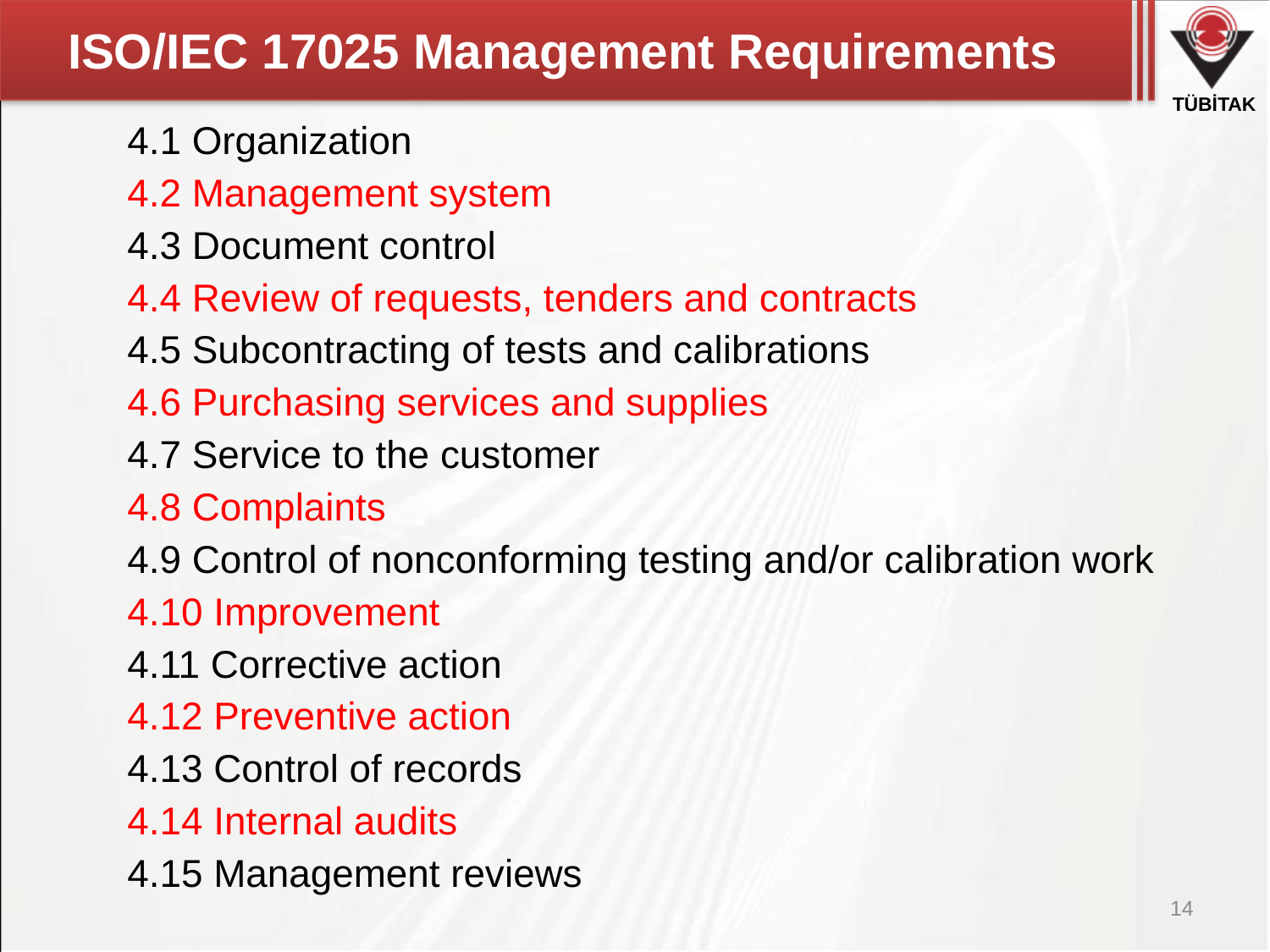

# ISO/IEC 17025 Management Requirements
4.1 Organization
4.2 Management system
4.3 Document control
4.4 Review of requests, tenders and contracts
4.5 Subcontracting of tests and calibrations
4.6 Purchasing services and supplies
4.7 Service to the customer
4.8 Complaints
4.9 Control of nonconforming testing and/or calibration work
4.10 Improvement
4.11 Corrective action
4.12 Preventive action
4.13 Control of records
4.14 Internal audits
4.15 Management reviews
14